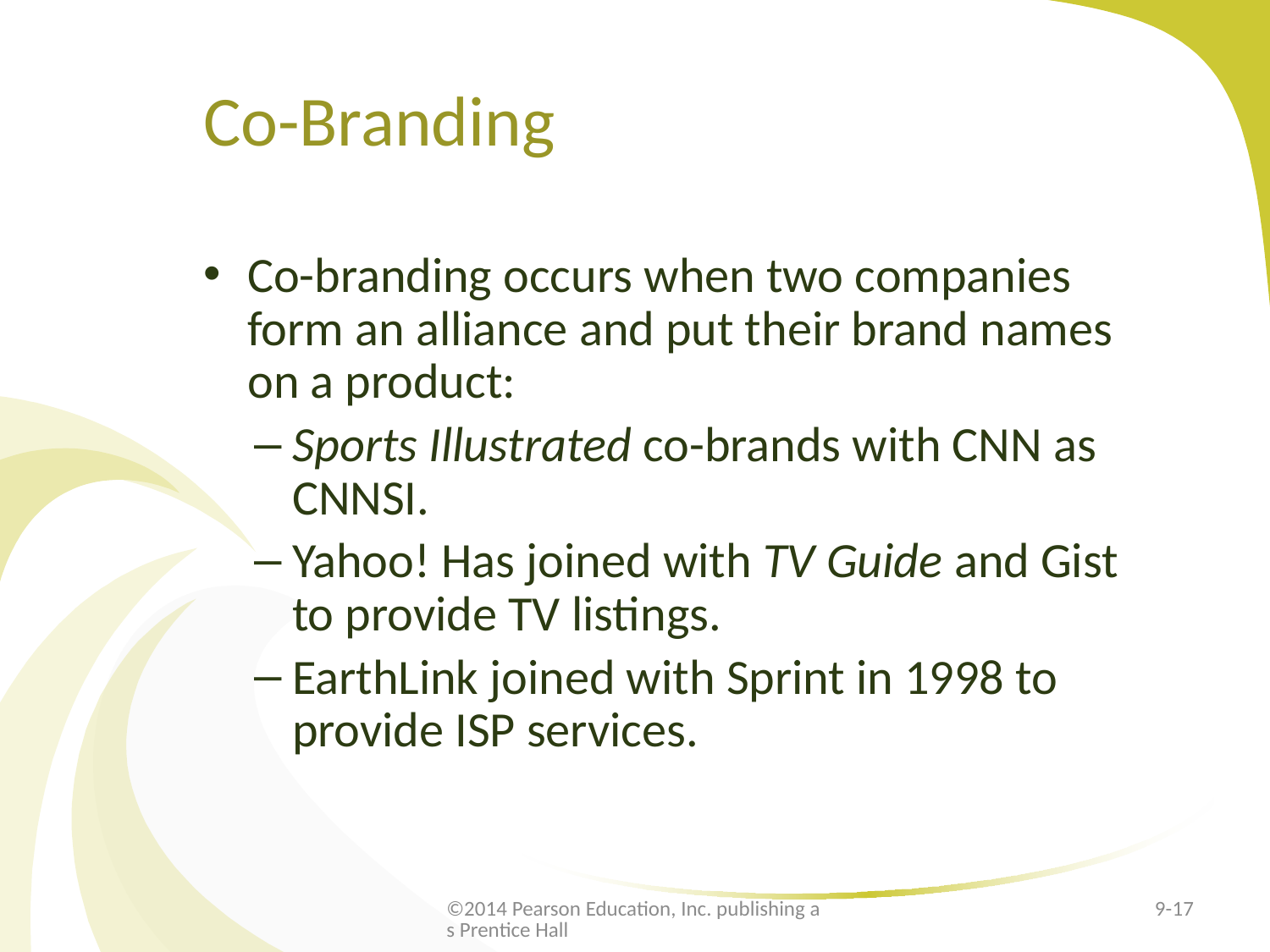

# Co-Branding
Co-branding occurs when two companies form an alliance and put their brand names on a product:
Sports Illustrated co-brands with CNN as CNNSI.
Yahoo! Has joined with TV Guide and Gist to provide TV listings.
EarthLink joined with Sprint in 1998 to provide ISP services.

©2014 Pearson Education, Inc. publishing as Prentice Hall
9-17